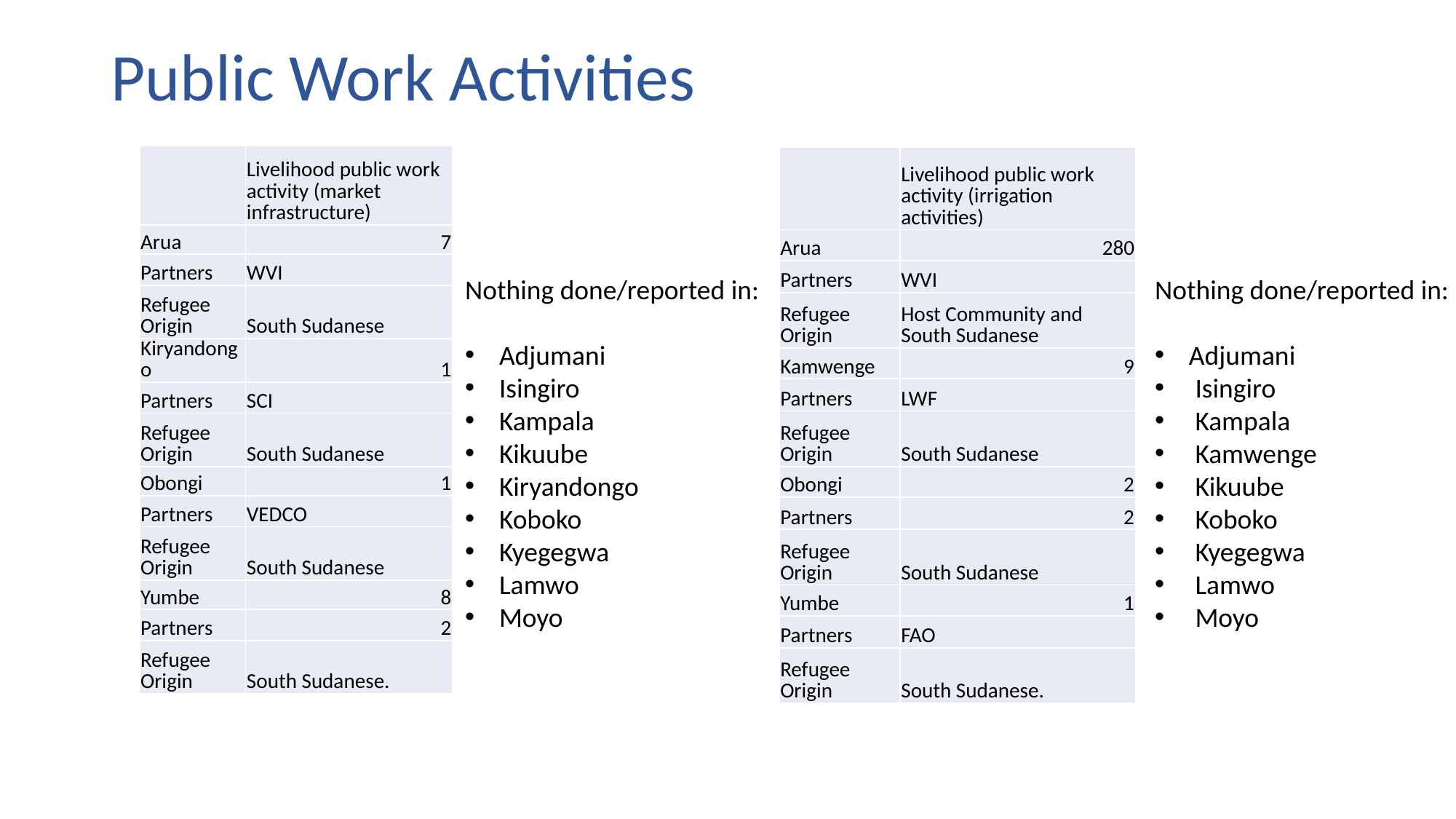

# Public Work Activities
|  | Livelihood public work activity (market infrastructure) |
| --- | --- |
| Arua | 7 |
| Partners | WVI |
| Refugee Origin | South Sudanese |
| Kiryandongo | 1 |
| Partners | SCI |
| Refugee Origin | South Sudanese |
| Obongi | 1 |
| Partners | VEDCO |
| Refugee Origin | South Sudanese |
| Yumbe | 8 |
| Partners | 2 |
| Refugee Origin | South Sudanese. |
|  | Livelihood public work activity (irrigation activities) |
| --- | --- |
| Arua | 280 |
| Partners | WVI |
| Refugee Origin | Host Community and South Sudanese |
| Kamwenge | 9 |
| Partners | LWF |
| Refugee Origin | South Sudanese |
| Obongi | 2 |
| Partners | 2 |
| Refugee Origin | South Sudanese |
| Yumbe | 1 |
| Partners | FAO |
| Refugee Origin | South Sudanese. |
Nothing done/reported in:

Adjumani
 Isingiro
 Kampala
 Kamwenge
 Kikuube
 Koboko
 Kyegegwa
 Lamwo
 Moyo
Nothing done/reported in:

Adjumani
Isingiro
Kampala
Kikuube
Kiryandongo
Koboko
Kyegegwa
Lamwo
Moyo